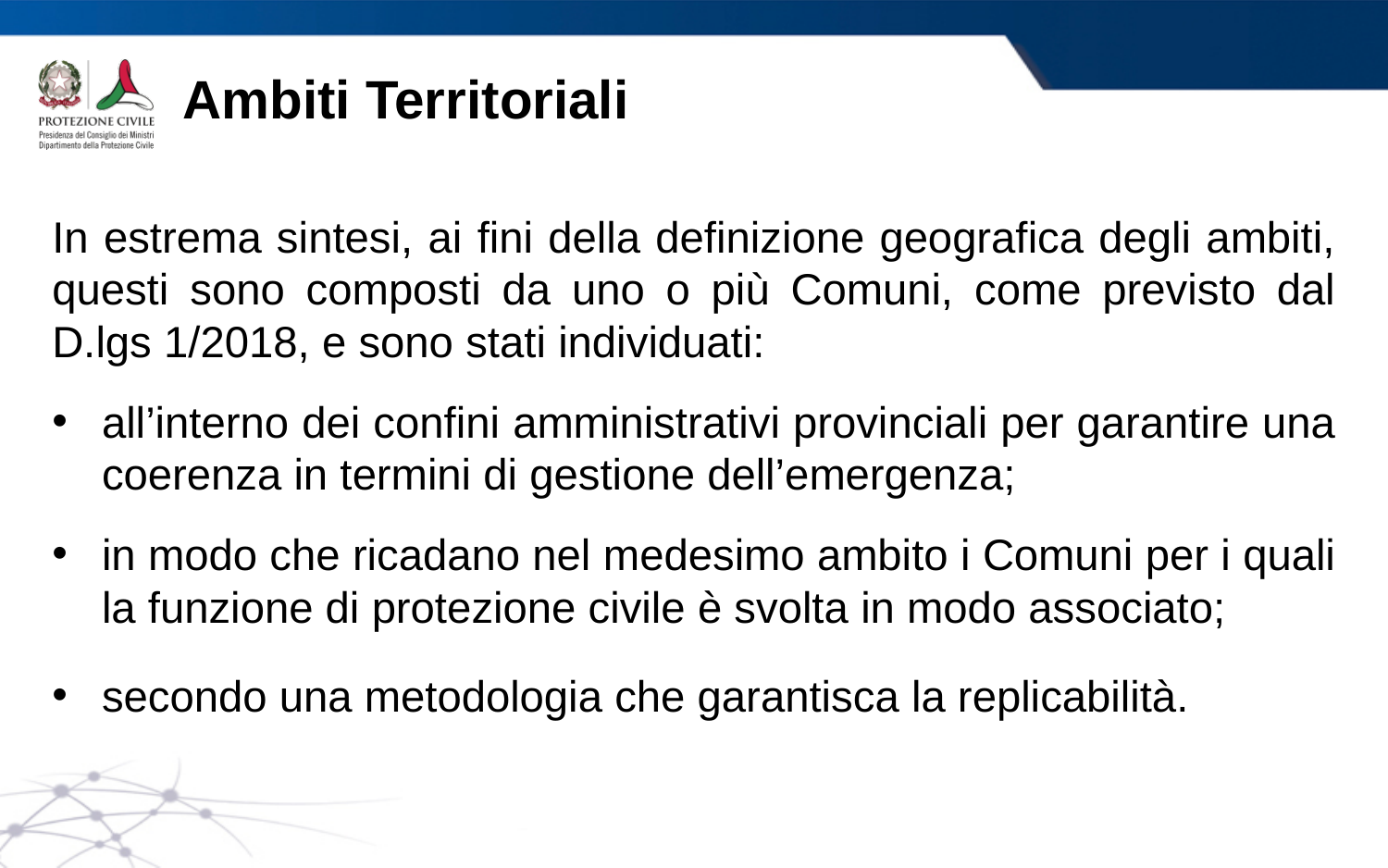

# Ambiti Territoriali
In estrema sintesi, ai fini della definizione geografica degli ambiti, questi sono composti da uno o più Comuni, come previsto dal D.lgs 1/2018, e sono stati individuati:
all’interno dei confini amministrativi provinciali per garantire una coerenza in termini di gestione dell’emergenza;
in modo che ricadano nel medesimo ambito i Comuni per i quali la funzione di protezione civile è svolta in modo associato;
secondo una metodologia che garantisca la replicabilità.